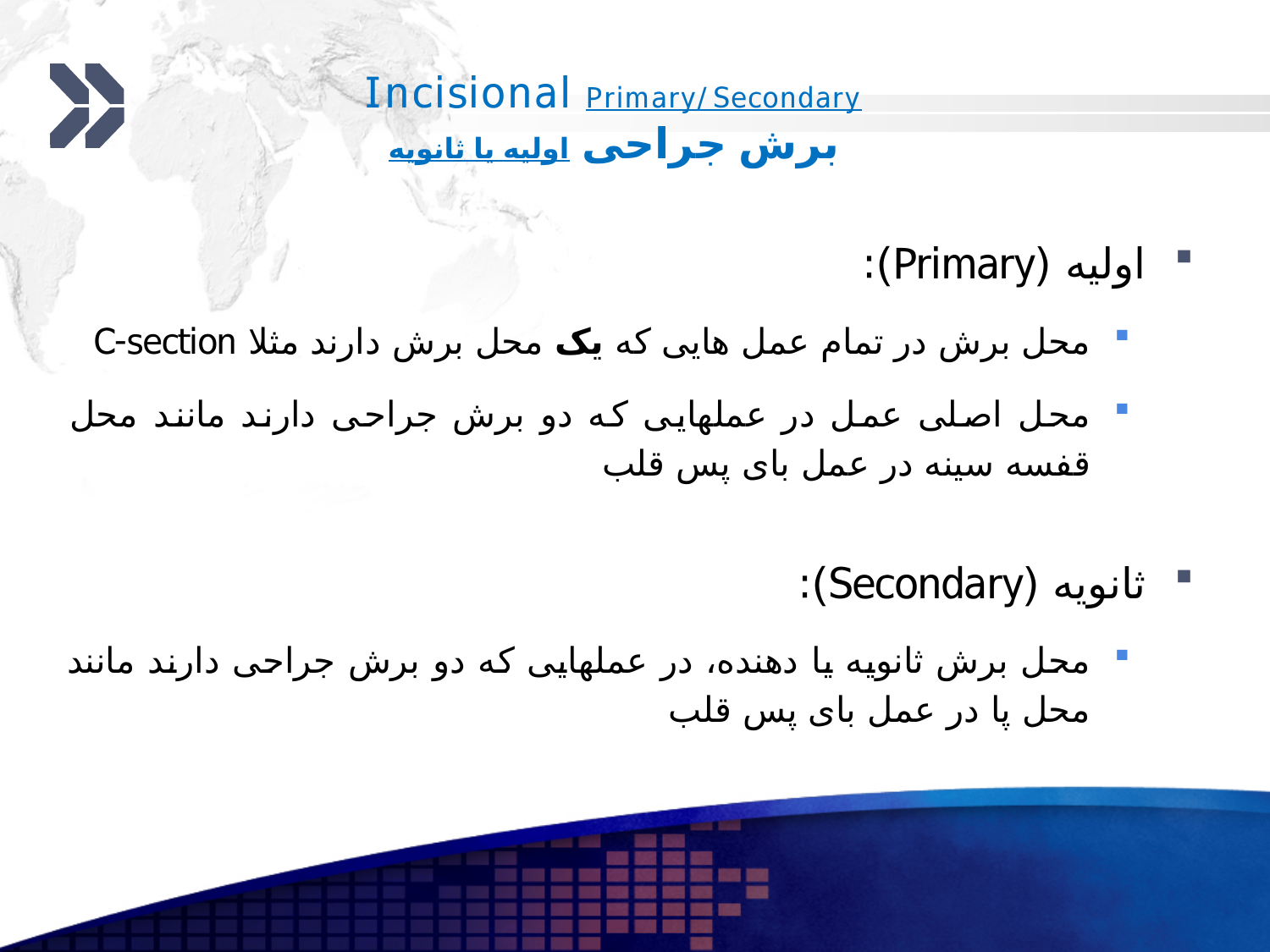

# Incisional Primary/Secondary برش جراحی اولیه یا ثانویه

اولیه (Primary):
محل برش در تمام عمل هایی که یک محل برش دارند مثلا C-section
محل اصلی عمل در عملهایی که دو برش جراحی دارند مانند محل قفسه سینه در عمل بای پس قلب

ثانویه (Secondary):
محل برش ثانویه یا دهنده، در عملهایی که دو برش جراحی دارند مانند محل پا در عمل بای پس قلب